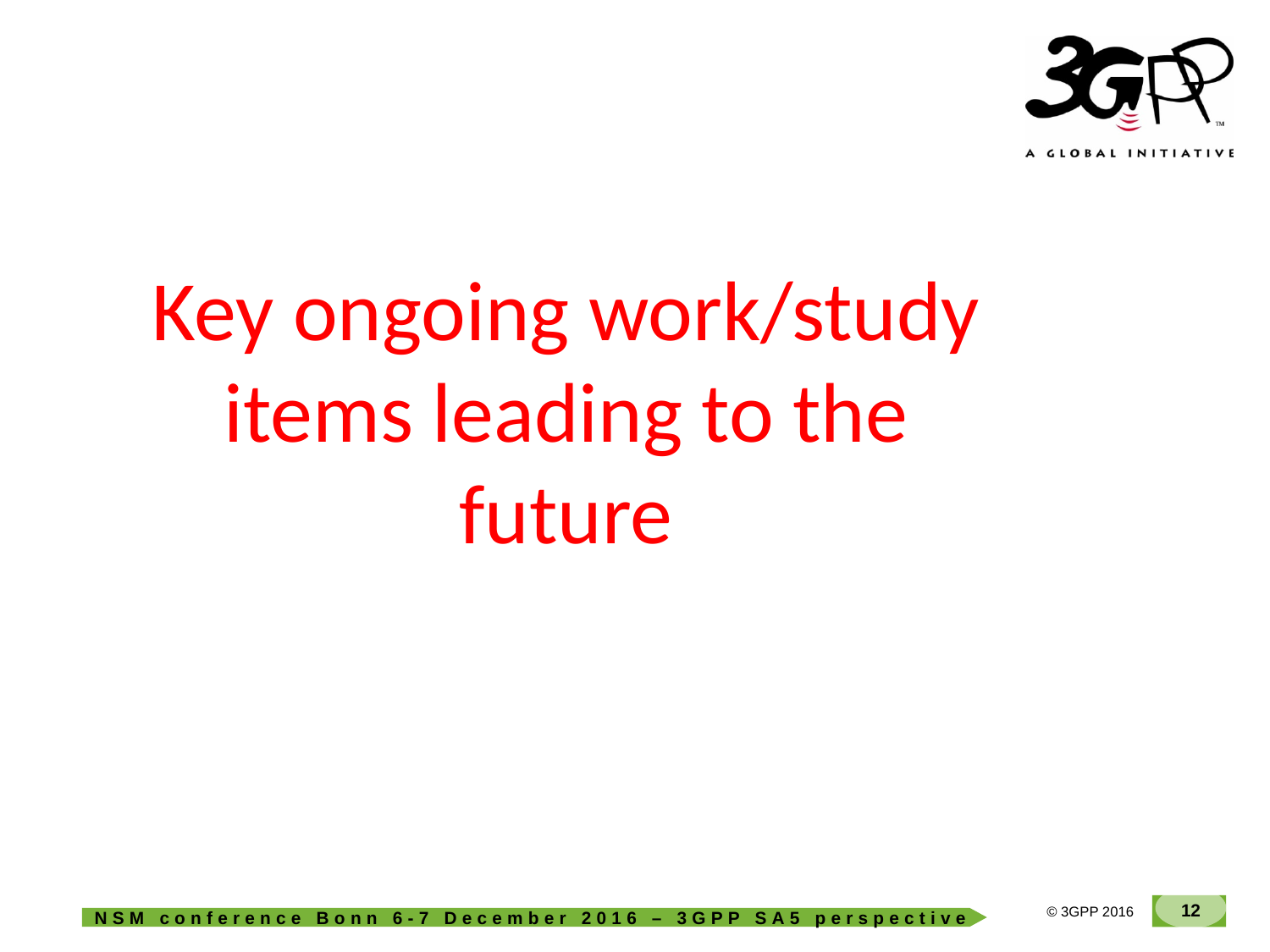

# Key ongoing work/study items leading to the future